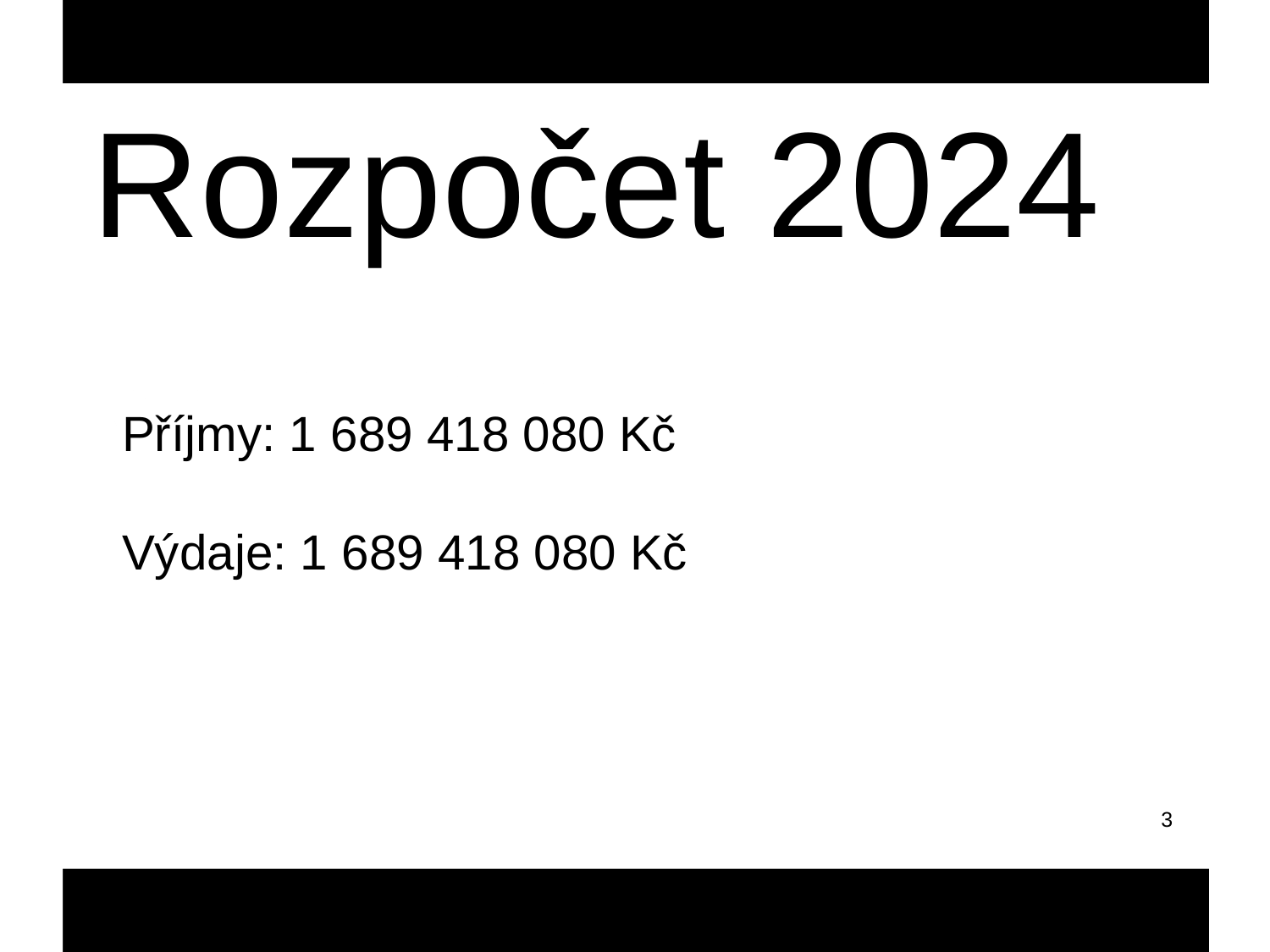

# Rozpočet 2024
Příjmy: 1 689 418 080 Kč

Výdaje: 1 689 418 080 Kč
3